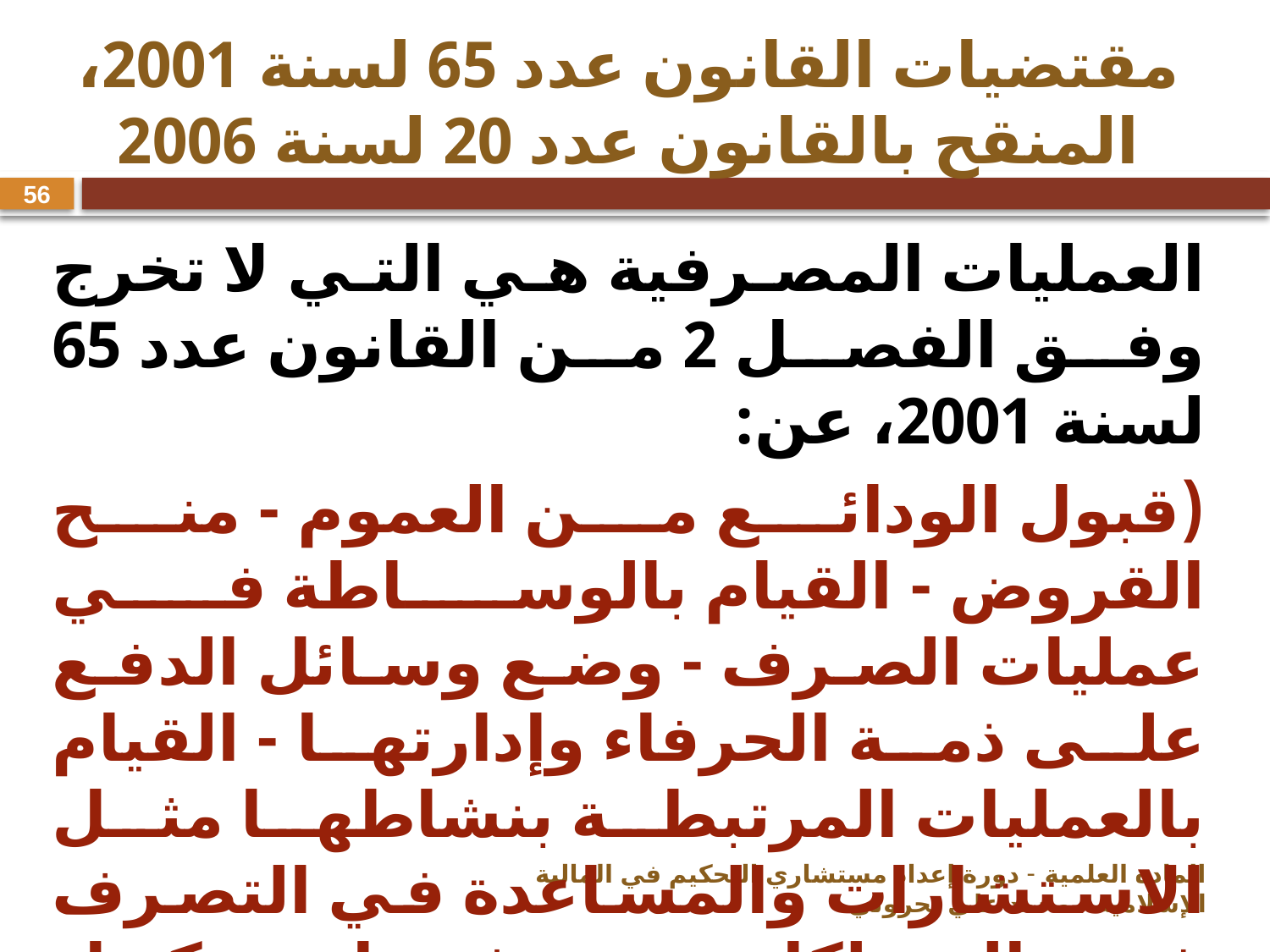

# مقتضيات القانون عدد 65 لسنة 2001، المنقح بالقانون عدد 20 لسنة 2006
56
العمليات المصرفية هي التي لا تخرج وفق الفصل 2 من القانون عدد 65 لسنة 2001، عن:
(قبول الودائع من العموم - منح القروض - القيام بالوساطة في عمليات الصرف - وضع وسائل الدفع على ذمة الحرفاء وإدارتها - القيام بالعمليات المرتبطة بنشاطها مثل الاستشارات والمساعدة في التصرف في الممتلكات وبصفة عامة كل الخدمات التي تهدف إلى تسهيل بعث المؤسسات وتطويرها وإعادة هيكلتها).
المادة العلمية - دورة إعداد مستشاري التحكيم في المالية الإسلامية - محمد علي بحروني